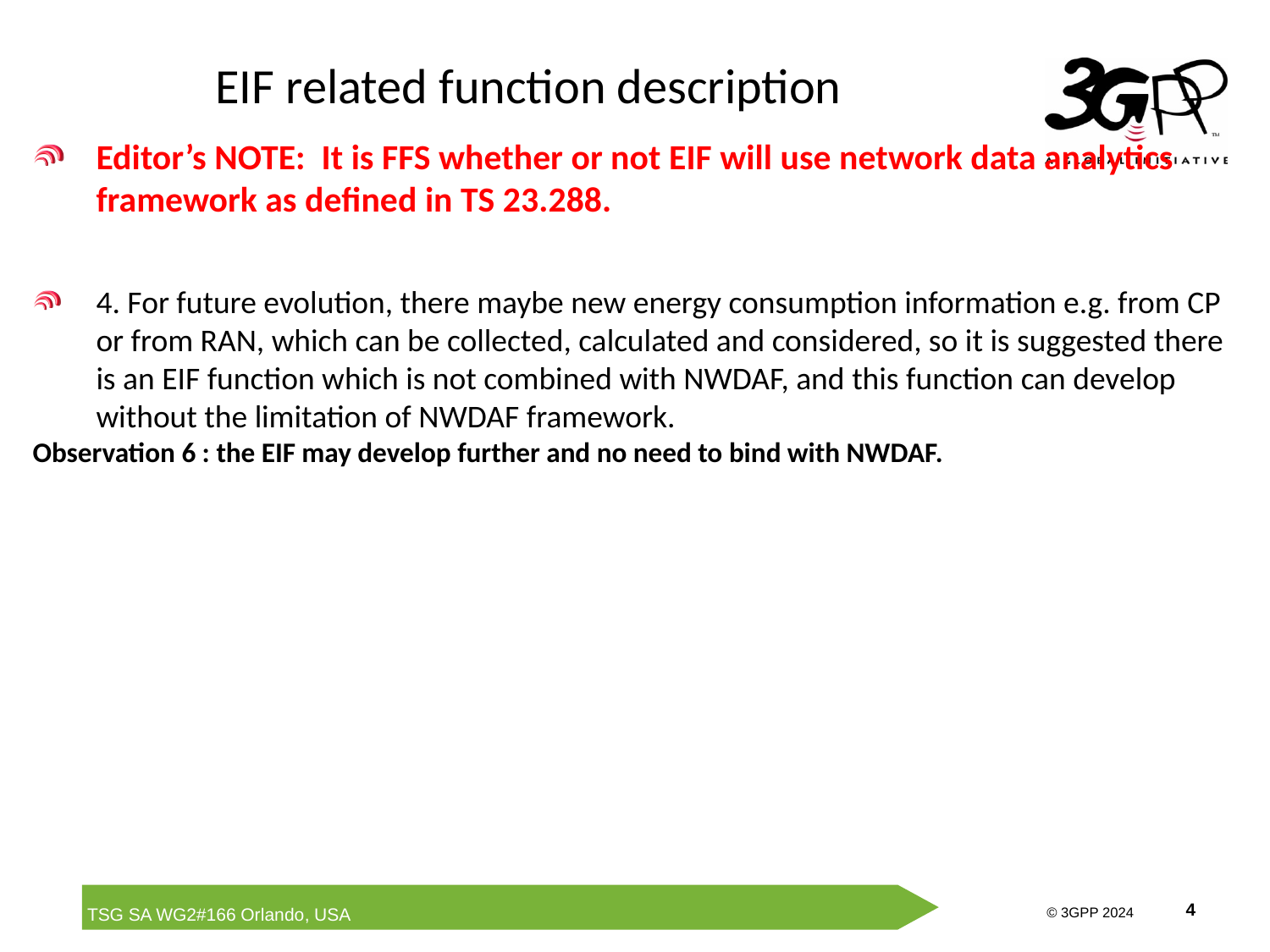

# EIF related function description
Editor’s NOTE:  It is FFS whether or not EIF will use network data analytics framework as defined in TS 23.288.

4. For future evolution, there maybe new energy consumption information e.g. from CP or from RAN, which can be collected, calculated and considered, so it is suggested there is an EIF function which is not combined with NWDAF, and this function can develop without the limitation of NWDAF framework.
Observation 6 : the EIF may develop further and no need to bind with NWDAF.